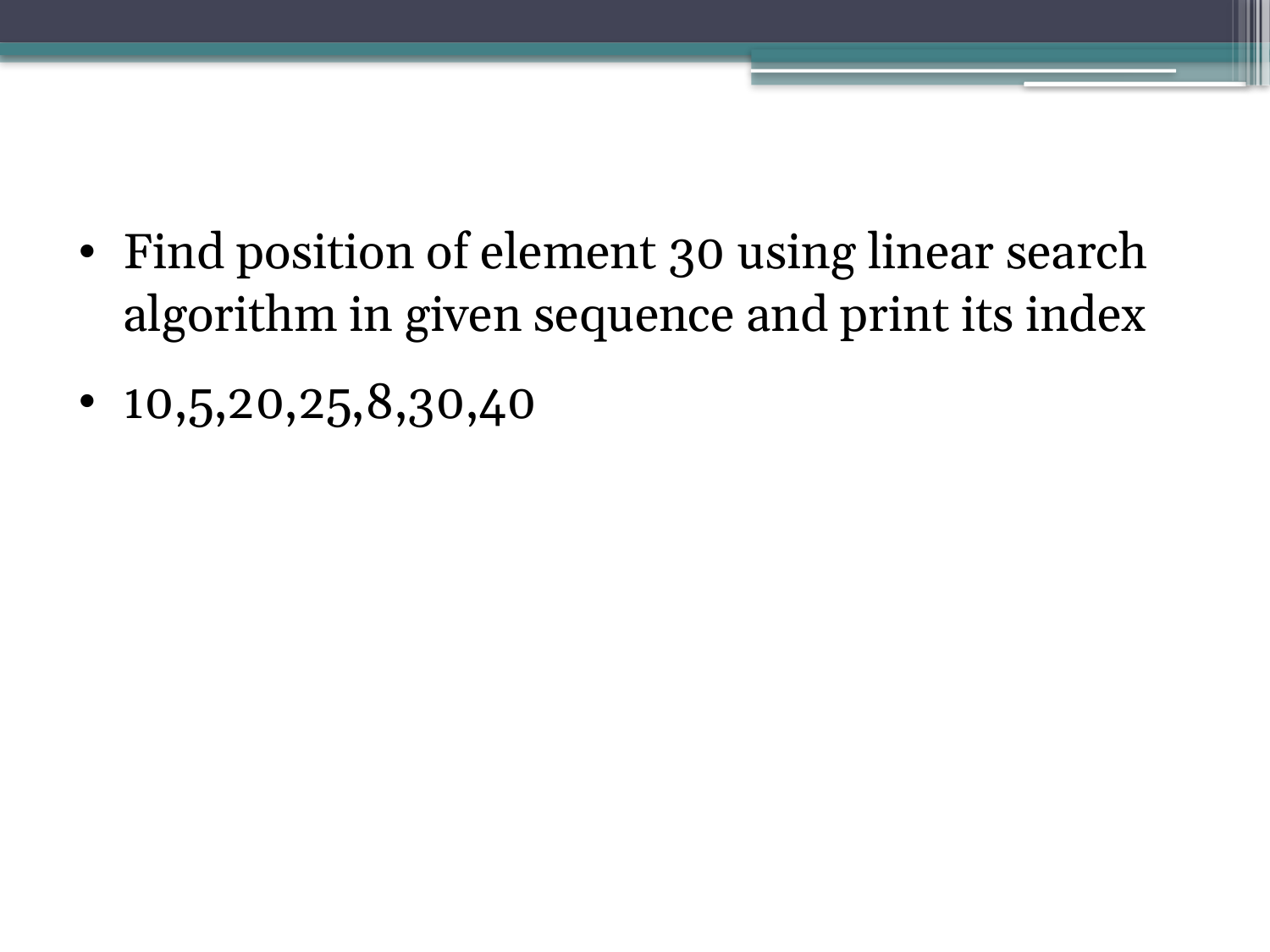

Find position of element 30 using linear search algorithm in given sequence and print its index
10,5,20,25,8,30,40